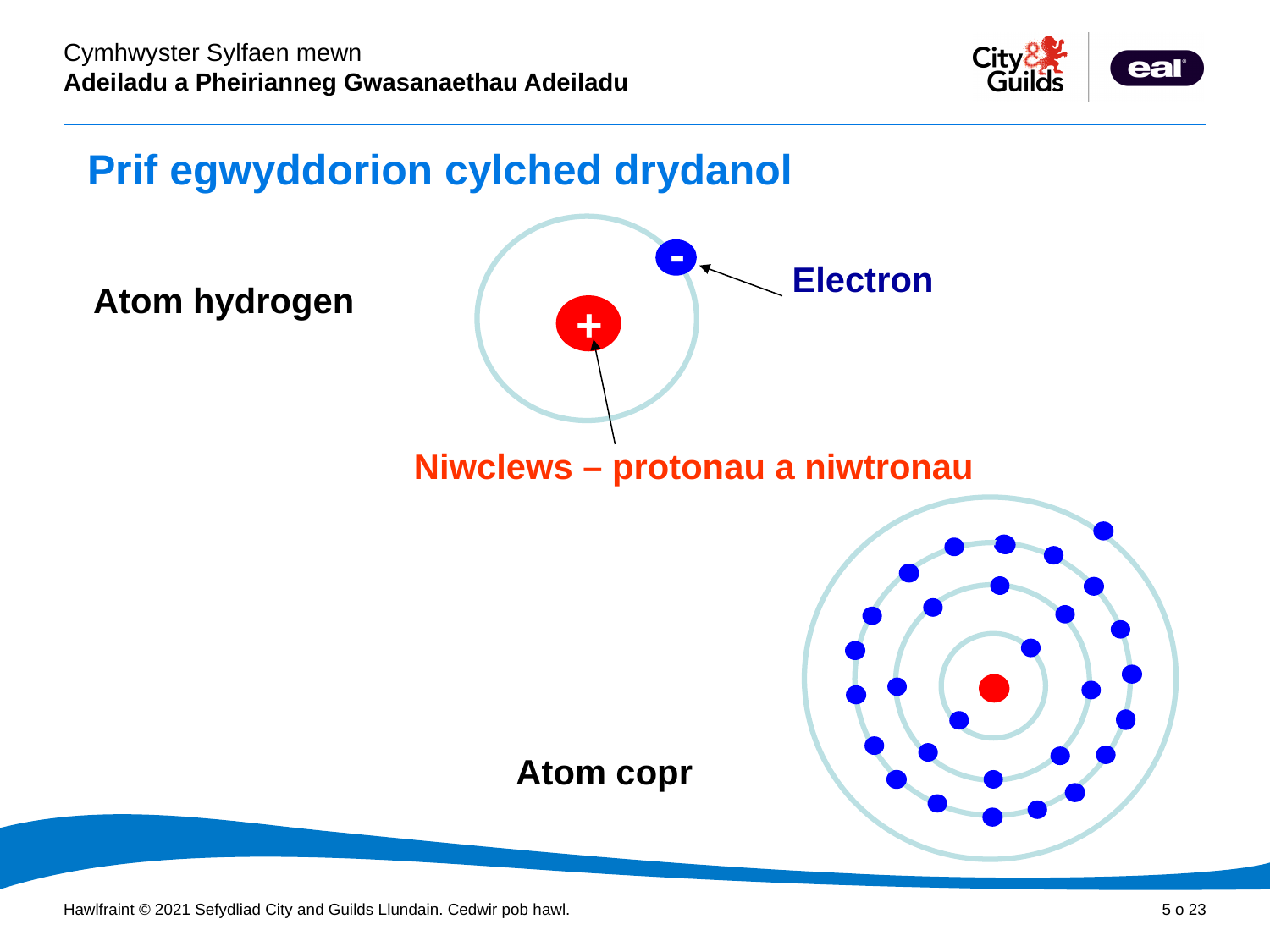

Prif egwyddorion cylched drydanol
-

Electron

+

Niwclews – protonau a niwtronau
Atom hydrogen

Atom copr